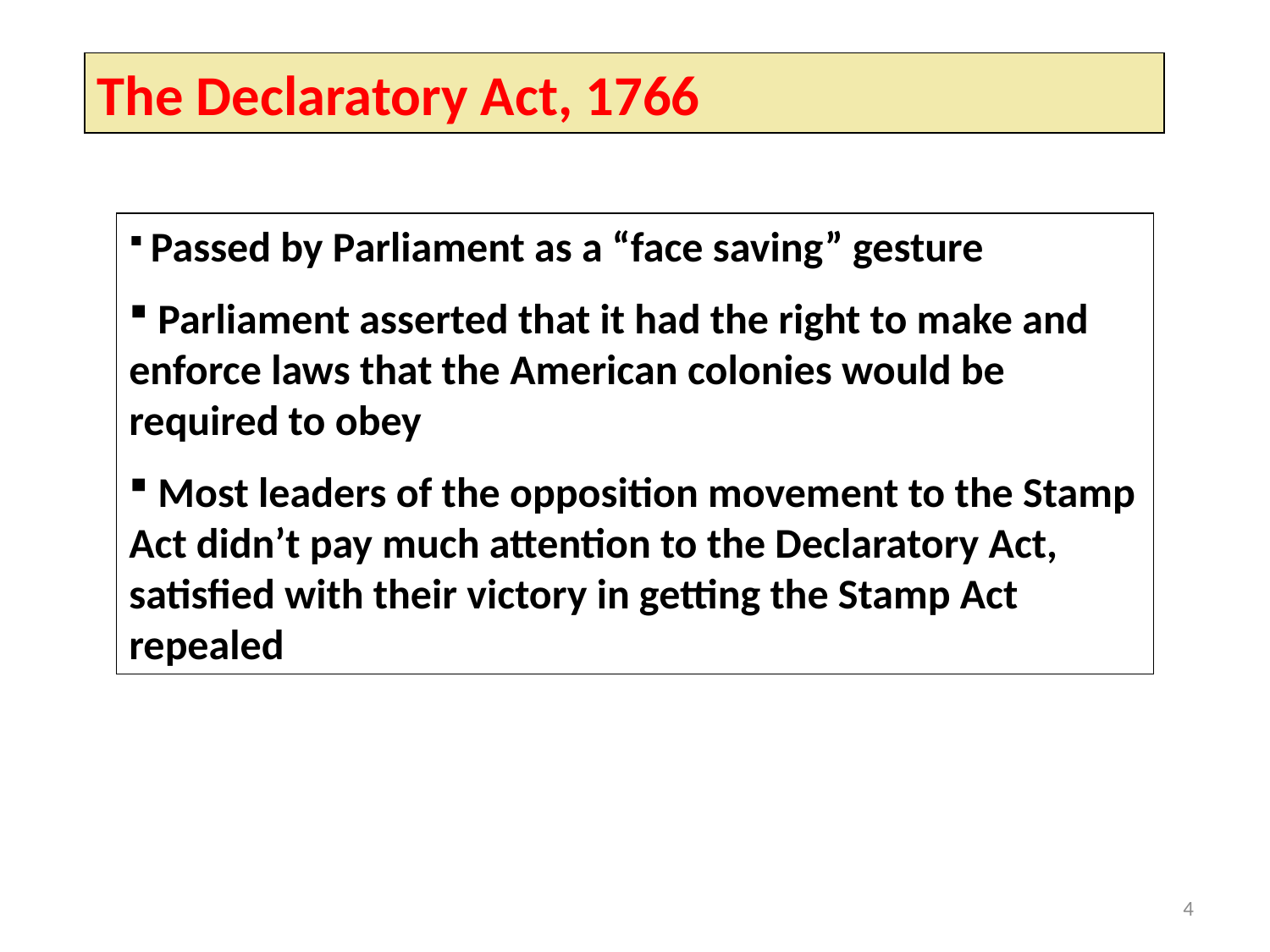

The Declaratory Act, 1766
 Passed by Parliament as a “face saving” gesture
 Parliament asserted that it had the right to make and enforce laws that the American colonies would be required to obey
 Most leaders of the opposition movement to the Stamp Act didn’t pay much attention to the Declaratory Act, satisfied with their victory in getting the Stamp Act repealed
4